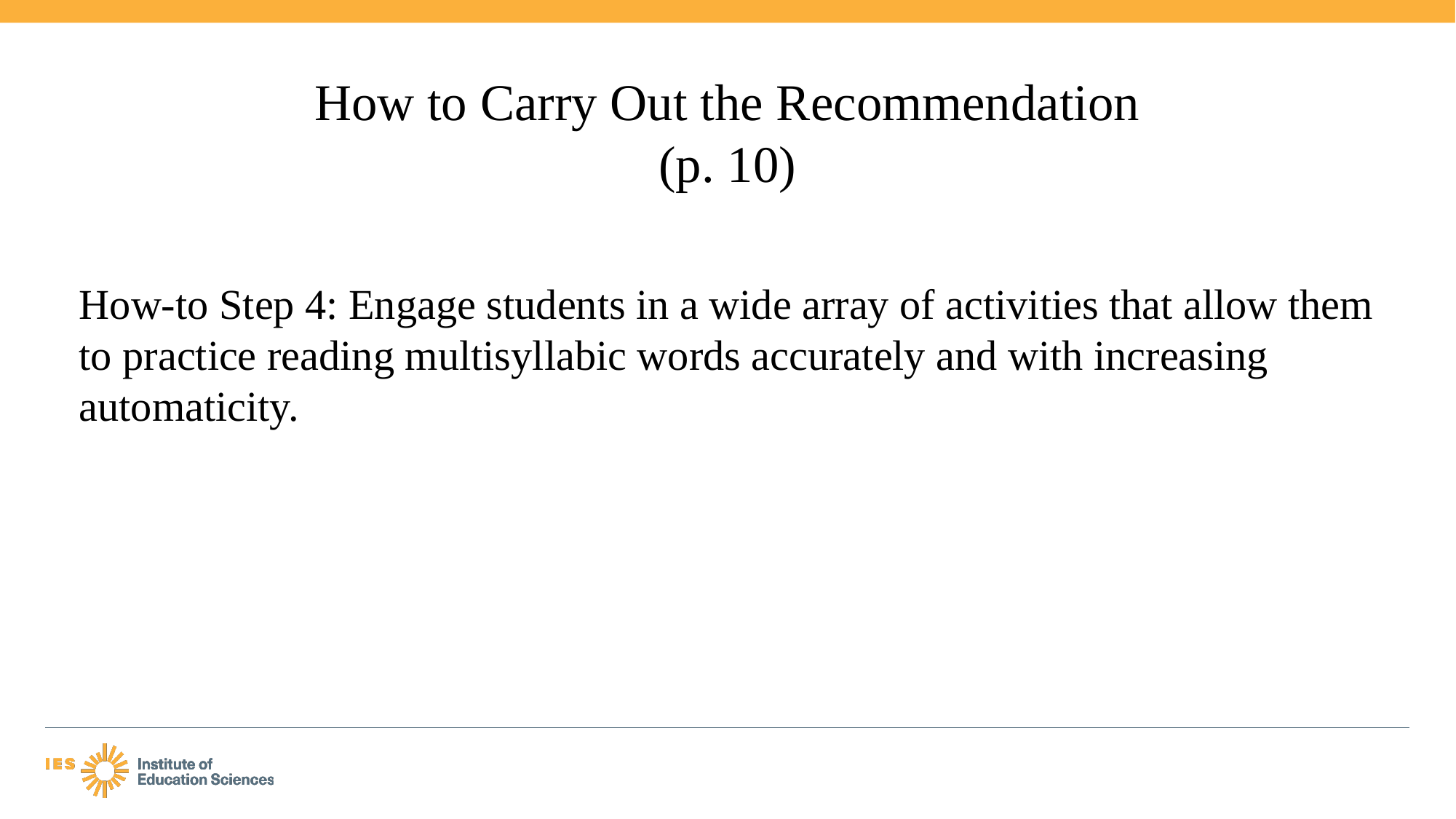

# How to Carry Out the Recommendation (p. 10)
How-to Step 4: Engage students in a wide array of activities that allow them to practice reading multisyllabic words accurately and with increasing automaticity.